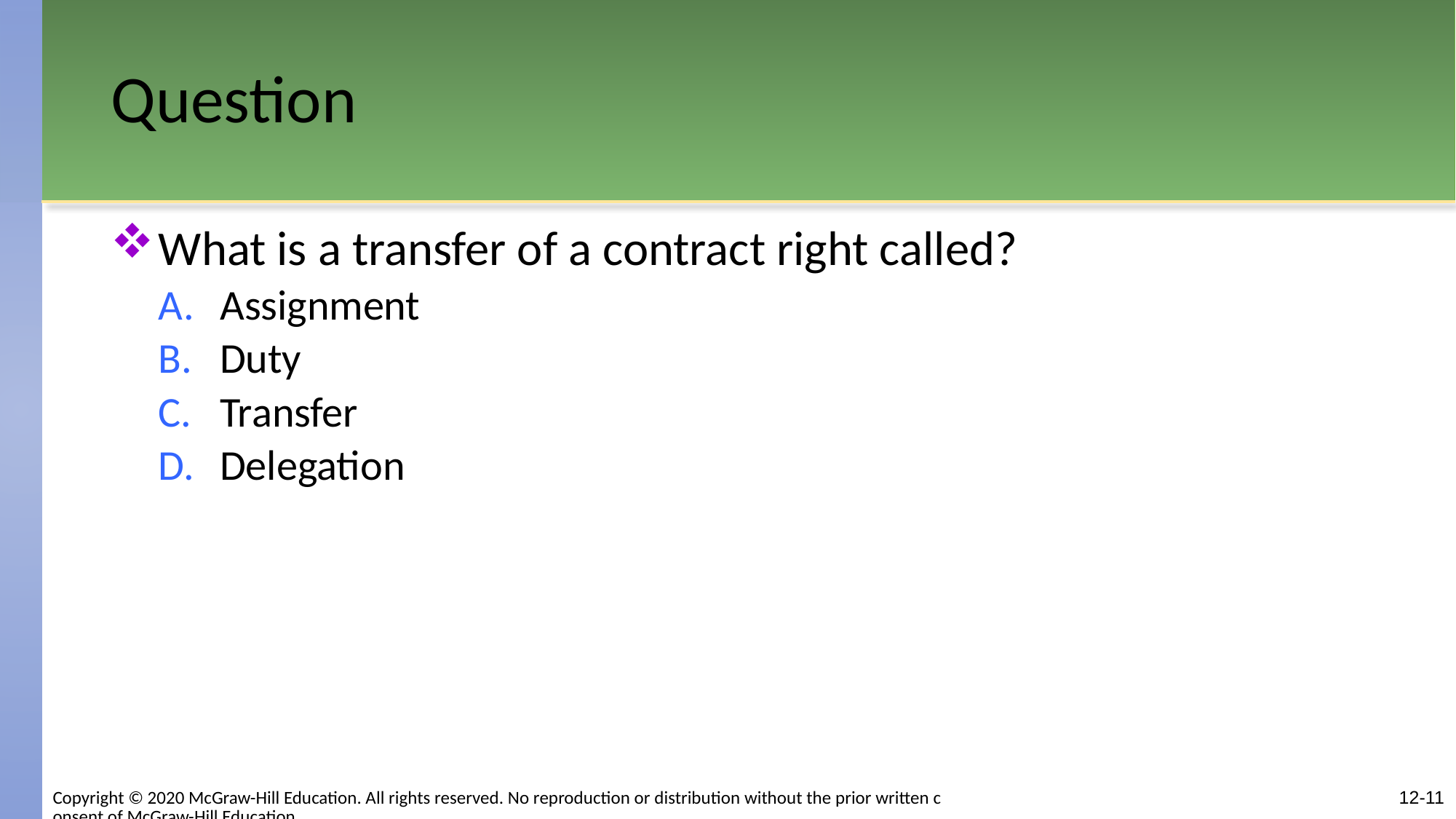

# Question
What is a transfer of a contract right called?
Assignment
Duty
Transfer
Delegation
Copyright © 2020 McGraw-Hill Education. All rights reserved. No reproduction or distribution without the prior written consent of McGraw-Hill Education.
12-11